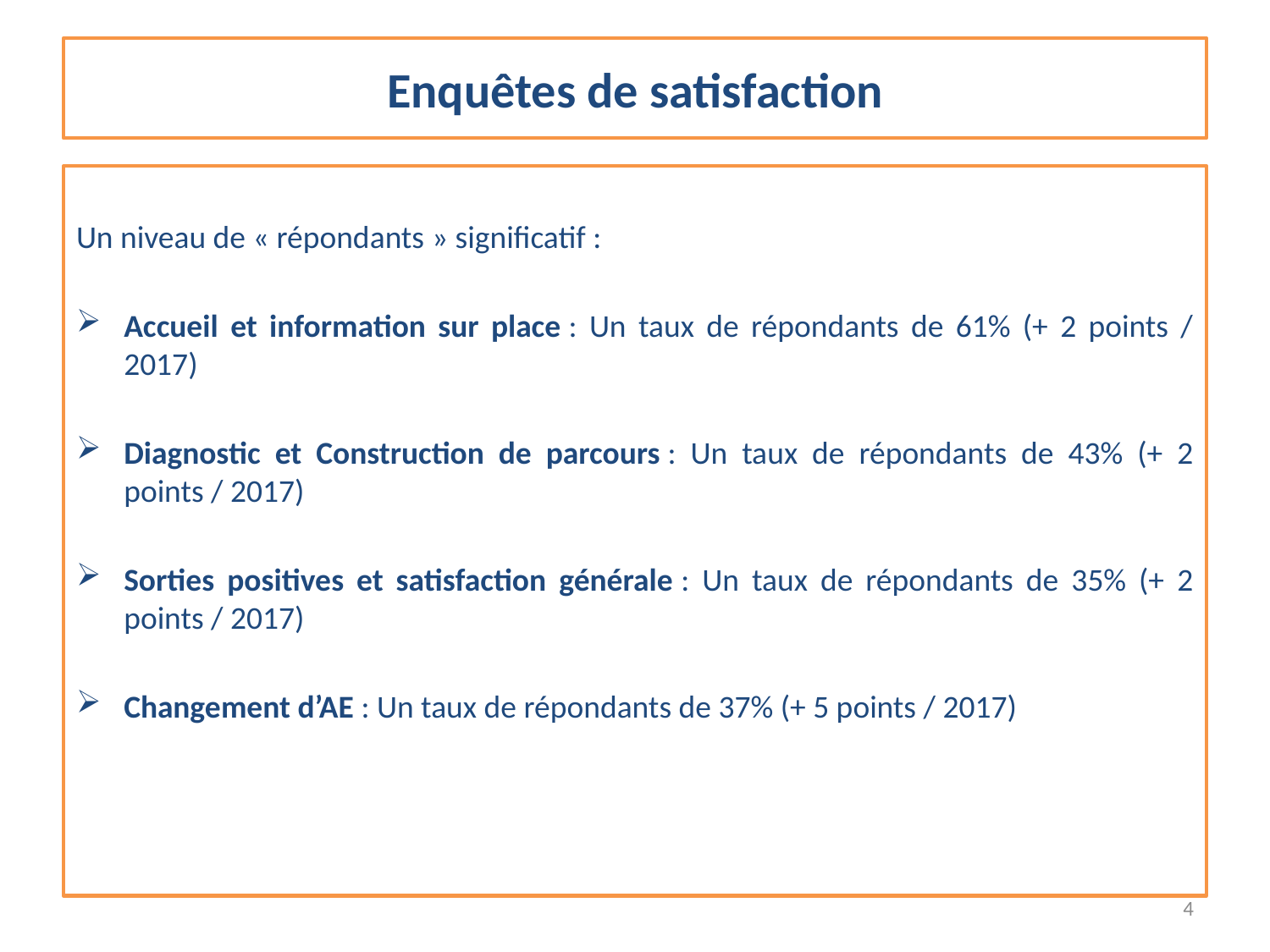

# Enquêtes de satisfaction

Un niveau de « répondants » significatif :

Accueil et information sur place : Un taux de répondants de 61% (+ 2 points / 2017)

Diagnostic et Construction de parcours : Un taux de répondants de 43% (+ 2 points / 2017)

Sorties positives et satisfaction générale : Un taux de répondants de 35% (+ 2 points / 2017)

Changement d’AE : Un taux de répondants de 37% (+ 5 points / 2017)

4